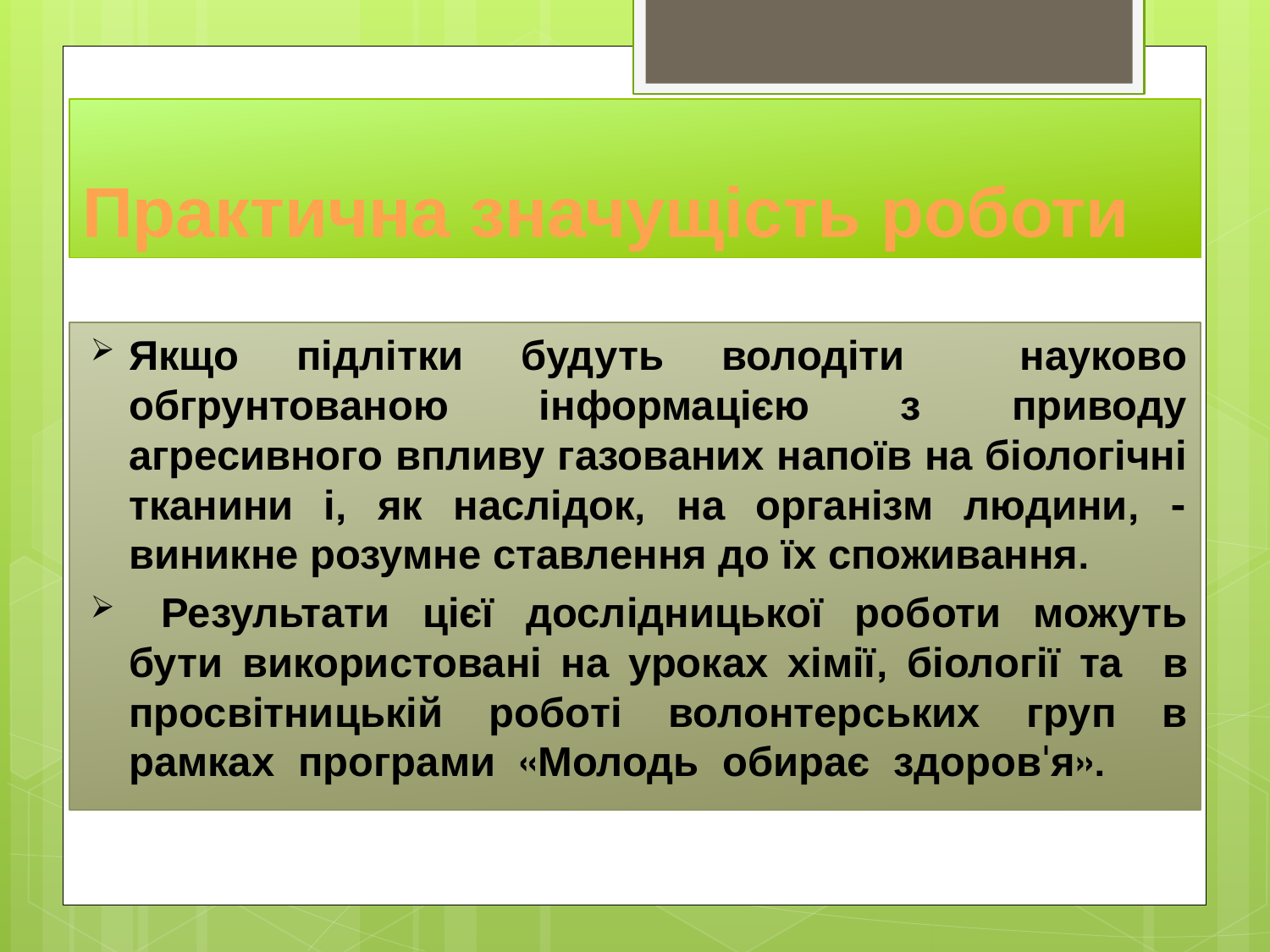

# Практична значущість роботи
Якщо підлітки будуть володіти  науково обгрунтованою інформацією з приводу агресивного впливу газованих напоїв на біологічні тканини і, як наслідок, на організм людини, - виникне розумне ставлення до їх споживання.
 Результати цієї дослідницької роботи можуть бути використовані на уроках хімії, біології та  в просвітницькій роботі волонтерських груп в рамках  програми  «Молодь  обирає  здоров'я».